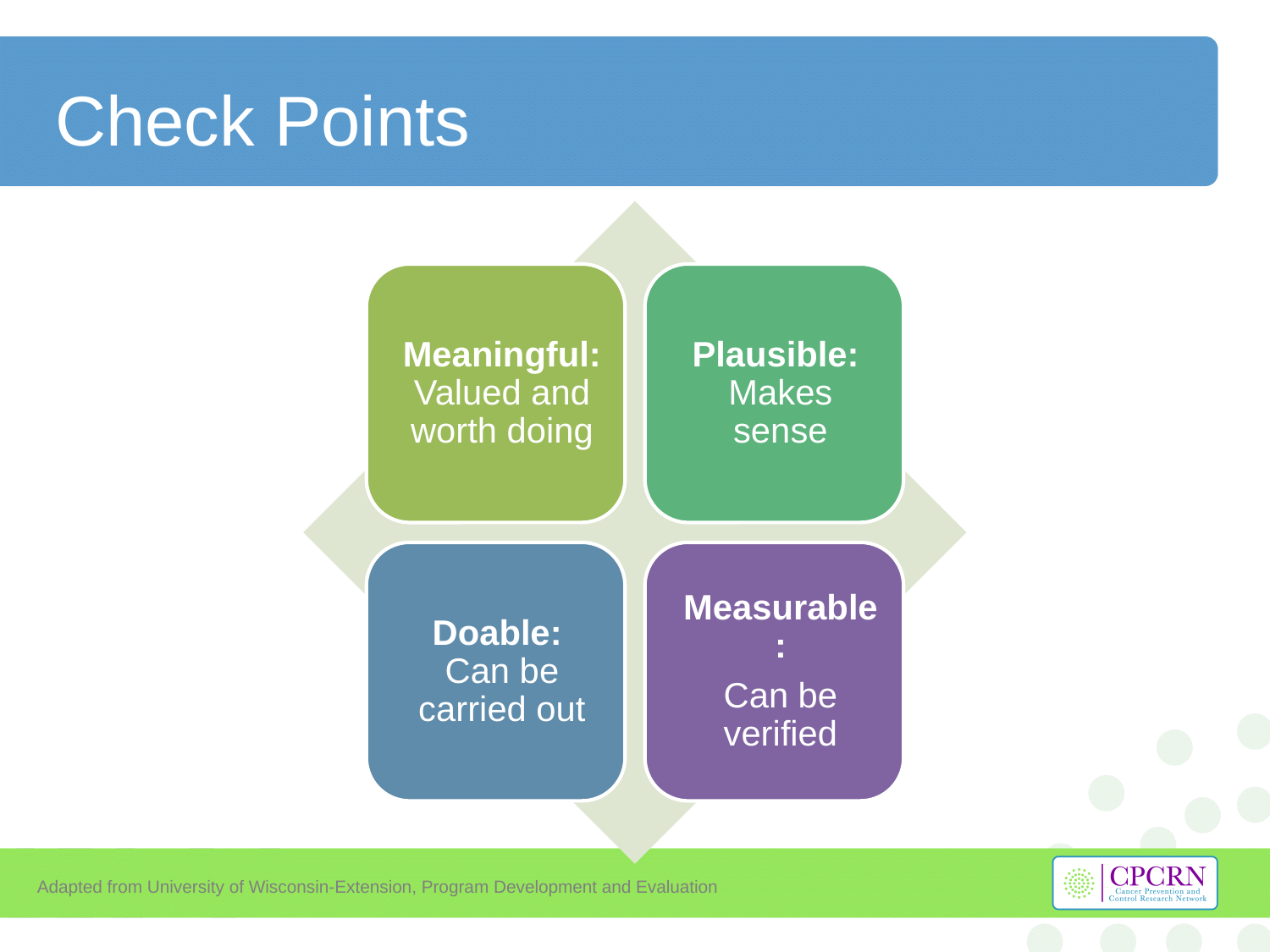

# Check Points
Meaningful:
Valued and worth doing
Plausible:
Makes sense
Doable:
Can be carried out
Measurable:
Can be verified
Adapted from University of Wisconsin-Extension, Program Development and Evaluation